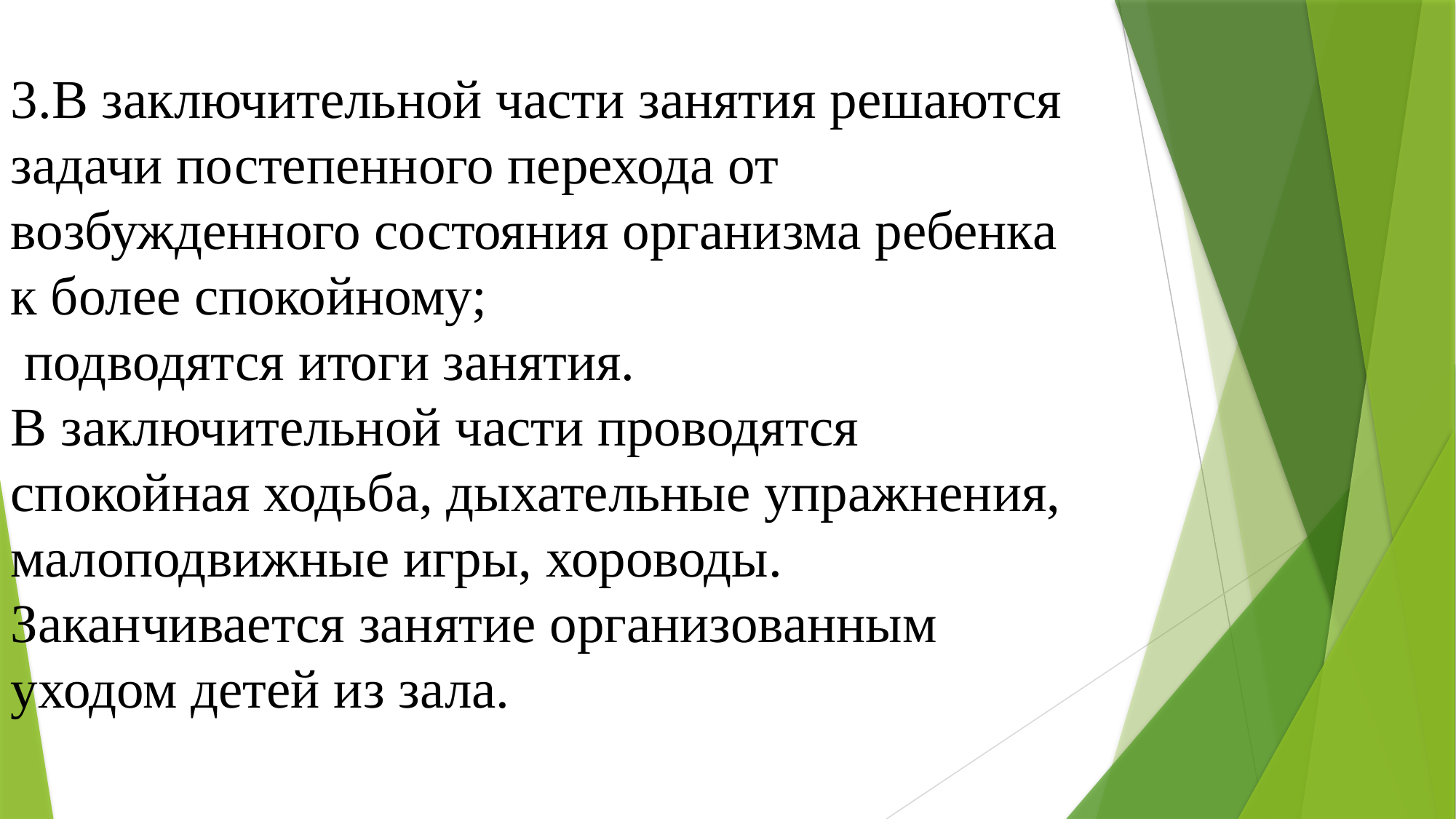

3.В заключительной части занятия решаются задачи постепенного перехода от возбужденного состояния организма ребенка к более спокойному;
 подводятся итоги занятия.
В заключительной части проводятся спокойная ходьба, дыхательные упражнения, малоподвижные игры, хороводы. Заканчивается занятие организованным уходом детей из зала.